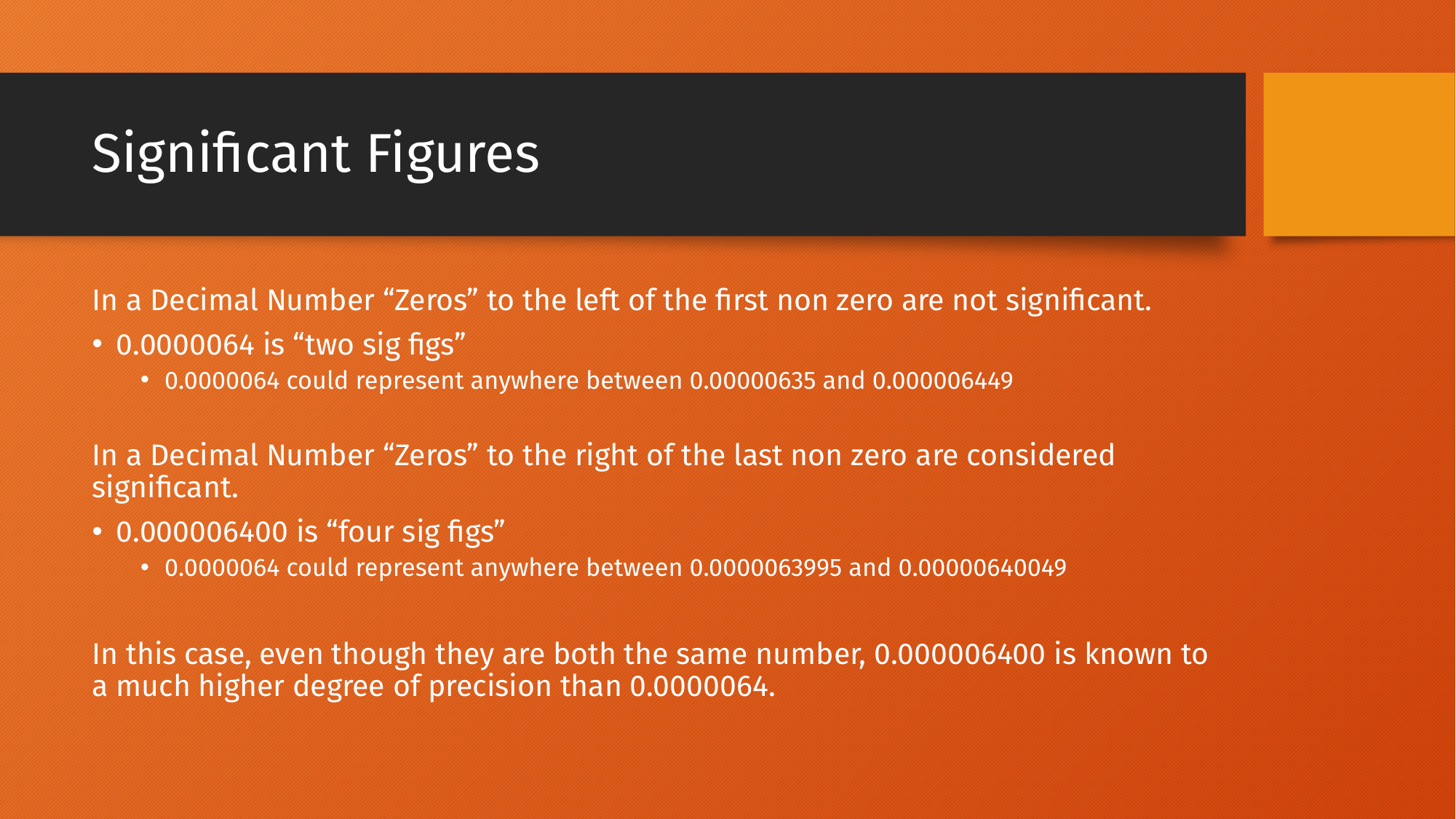

# Significant Figures
In a Decimal Number “Zeros” to the left of the first non zero are not significant.
0.0000064 is “two sig figs”
0.0000064 could represent anywhere between 0.00000635 and 0.000006449

In a Decimal Number “Zeros” to the right of the last non zero are considered significant.
0.000006400 is “four sig figs”
0.0000064 could represent anywhere between 0.0000063995 and 0.00000640049

In this case, even though they are both the same number, 0.000006400 is known to a much higher degree of precision than 0.0000064.